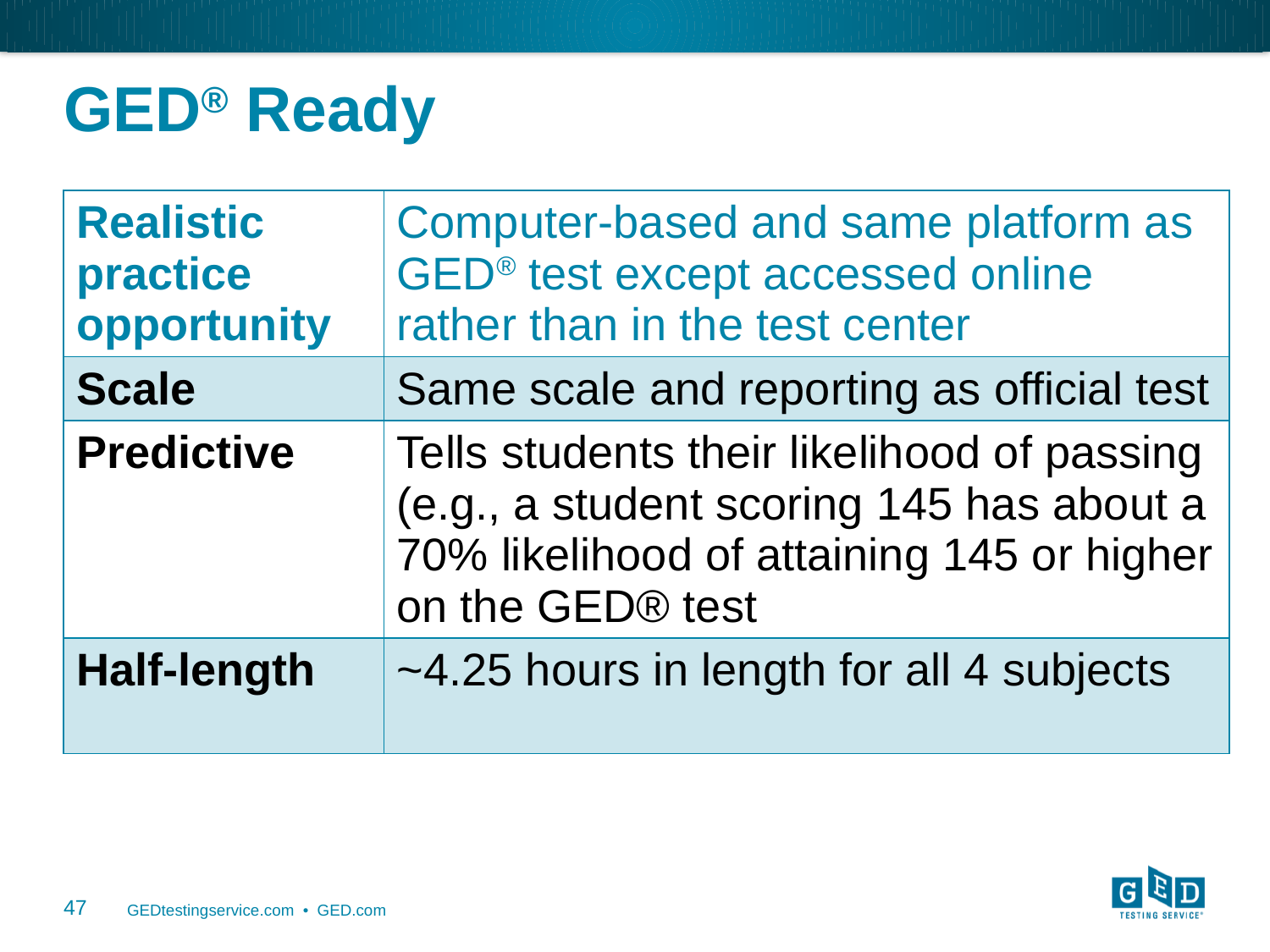

# GED® Ready
| Realistic practice opportunity | Computer-based and same platform as GED® test except accessed online rather than in the test center |
| --- | --- |
| Scale | Same scale and reporting as official test |
| Predictive | Tells students their likelihood of passing (e.g., a student scoring 145 has about a 70% likelihood of attaining 145 or higher on the GED® test |
| Half-length | ~4.25 hours in length for all 4 subjects |
47